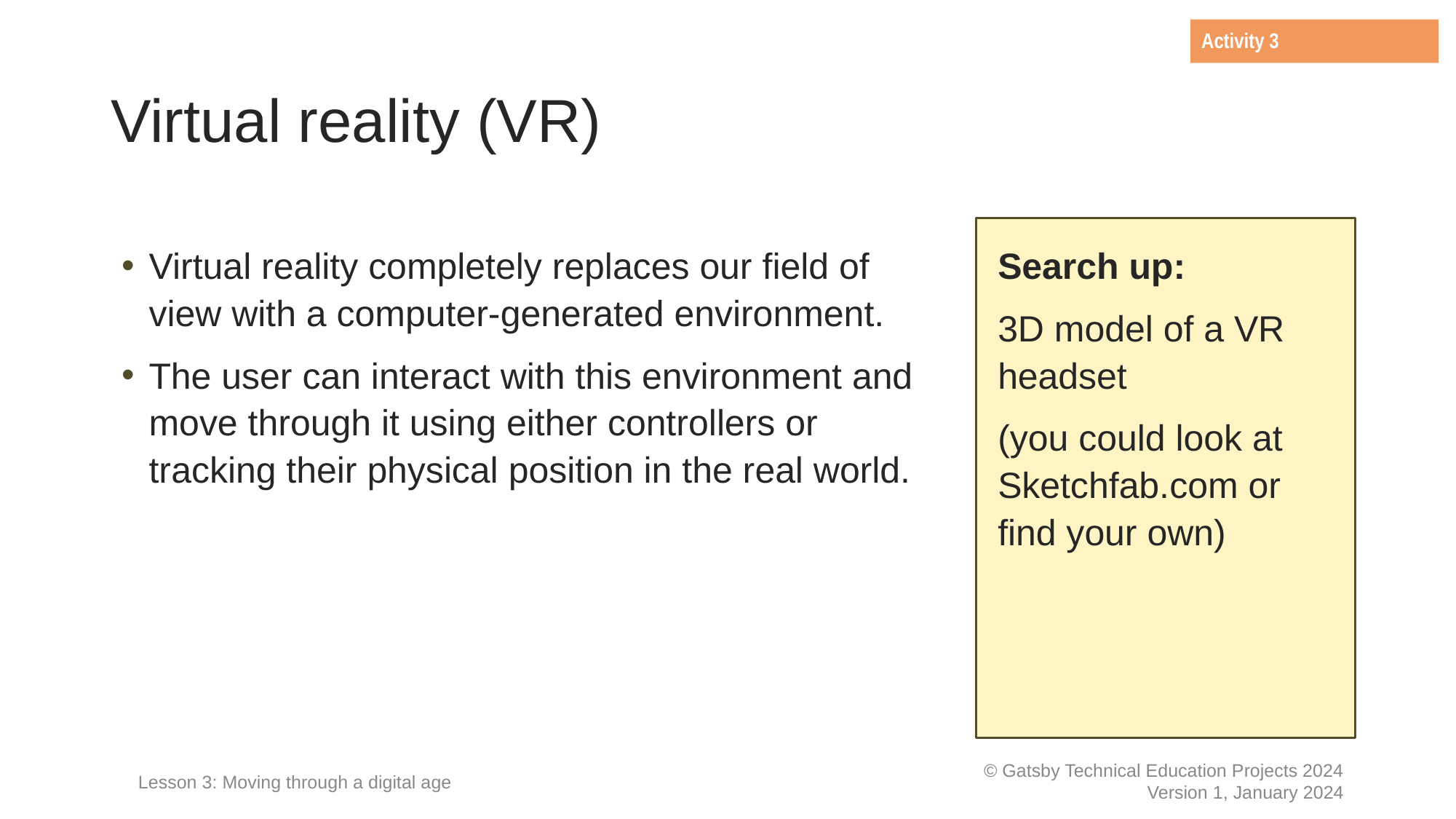

Activity 3
# Virtual reality (VR)
Virtual reality completely replaces our field of view with a computer-generated environment.
The user can interact with this environment and move through it using either controllers or tracking their physical position in the real world.

Search up:
3D model of a VR headset
(you could look at Sketchfab.com or find your own)

Lesson 3: Moving through a digital age